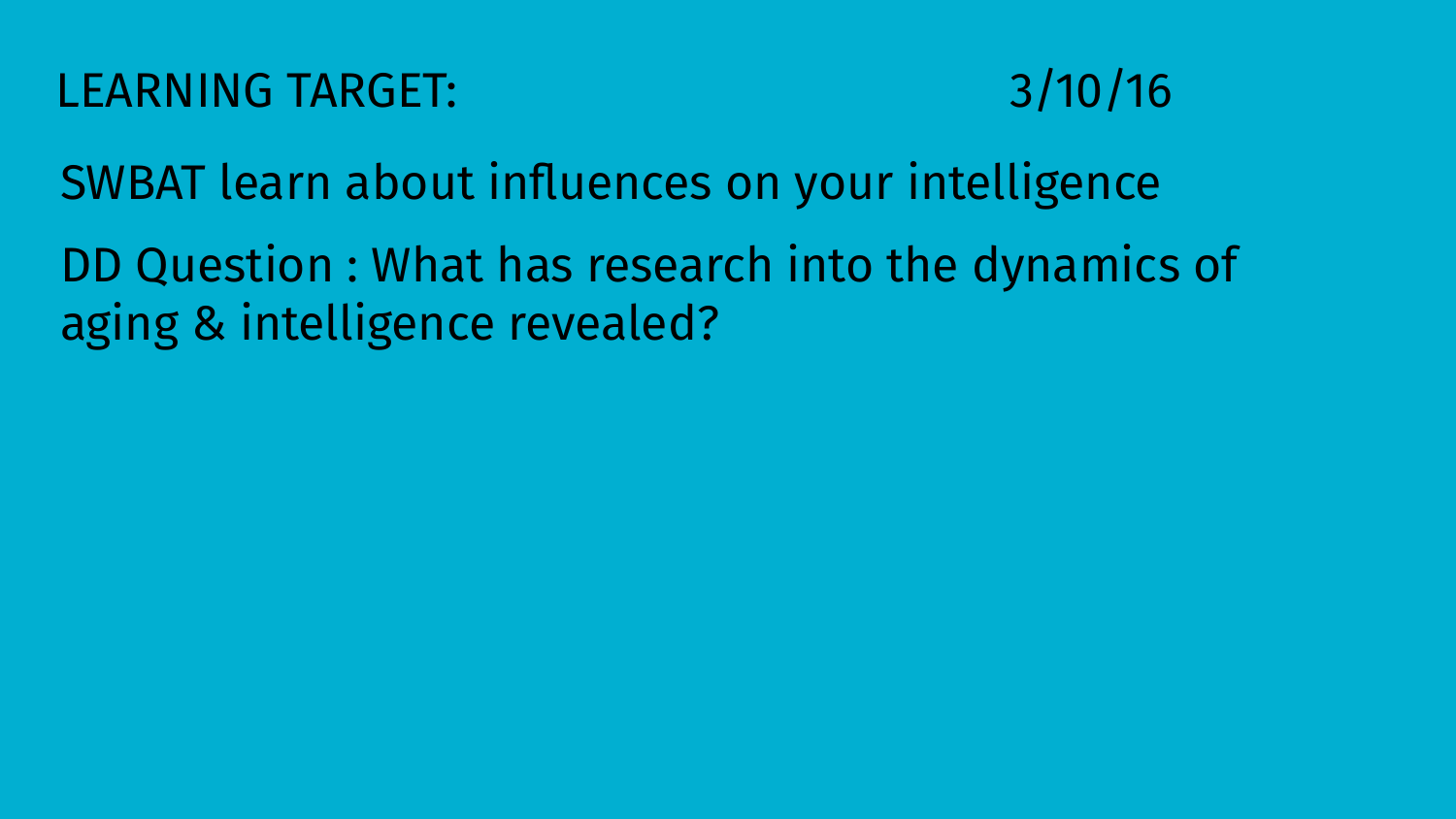

LEARNING TARGET:                                           3/10/16
SWBAT learn about influences on your intelligence
DD Question : What has research into the dynamics of aging & intelligence revealed?